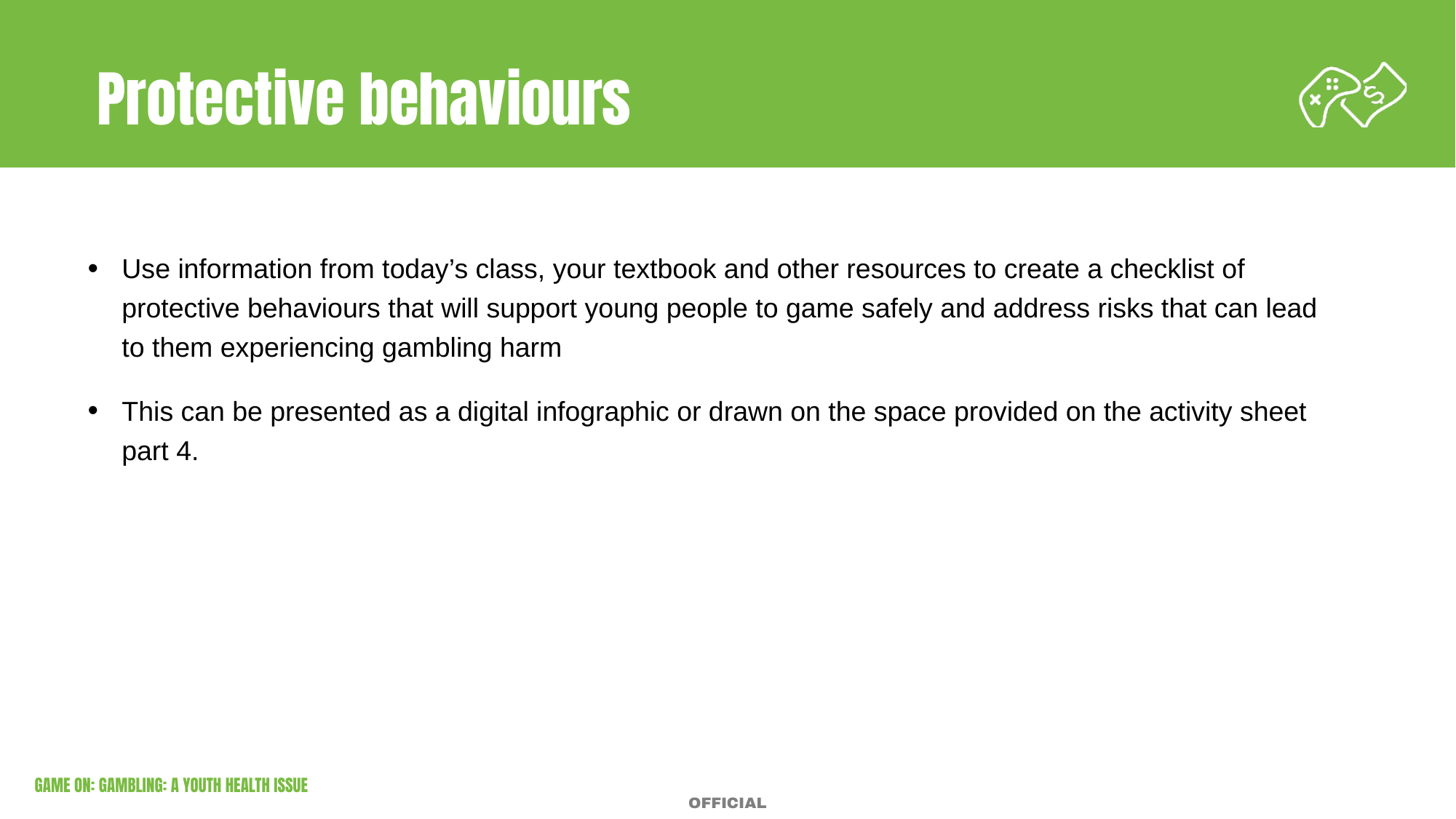

Protective behaviours
Use information from today’s class, your textbook and other resources to create a checklist of protective behaviours that will support young people to game safely and address risks that can lead to them experiencing gambling harm
This can be presented as a digital infographic or drawn on the space provided on the activity sheet part 4.